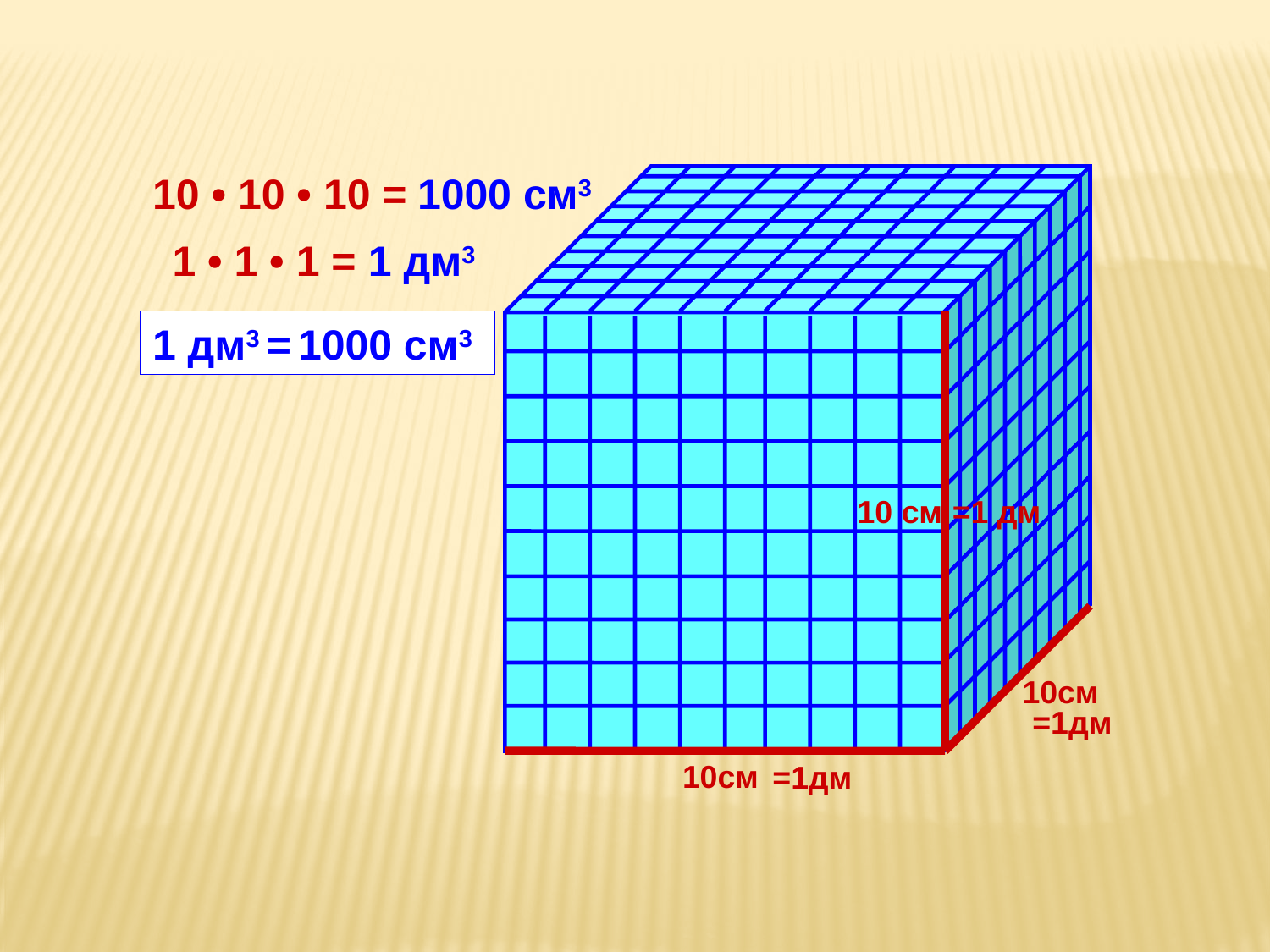

10 • 10 • 10 =
1000 см3

1 • 1 • 1 = 1 дм3
1 дм3 = 1000 см3

10 см
=1 дм

10см
=1дм
10см

=1дм